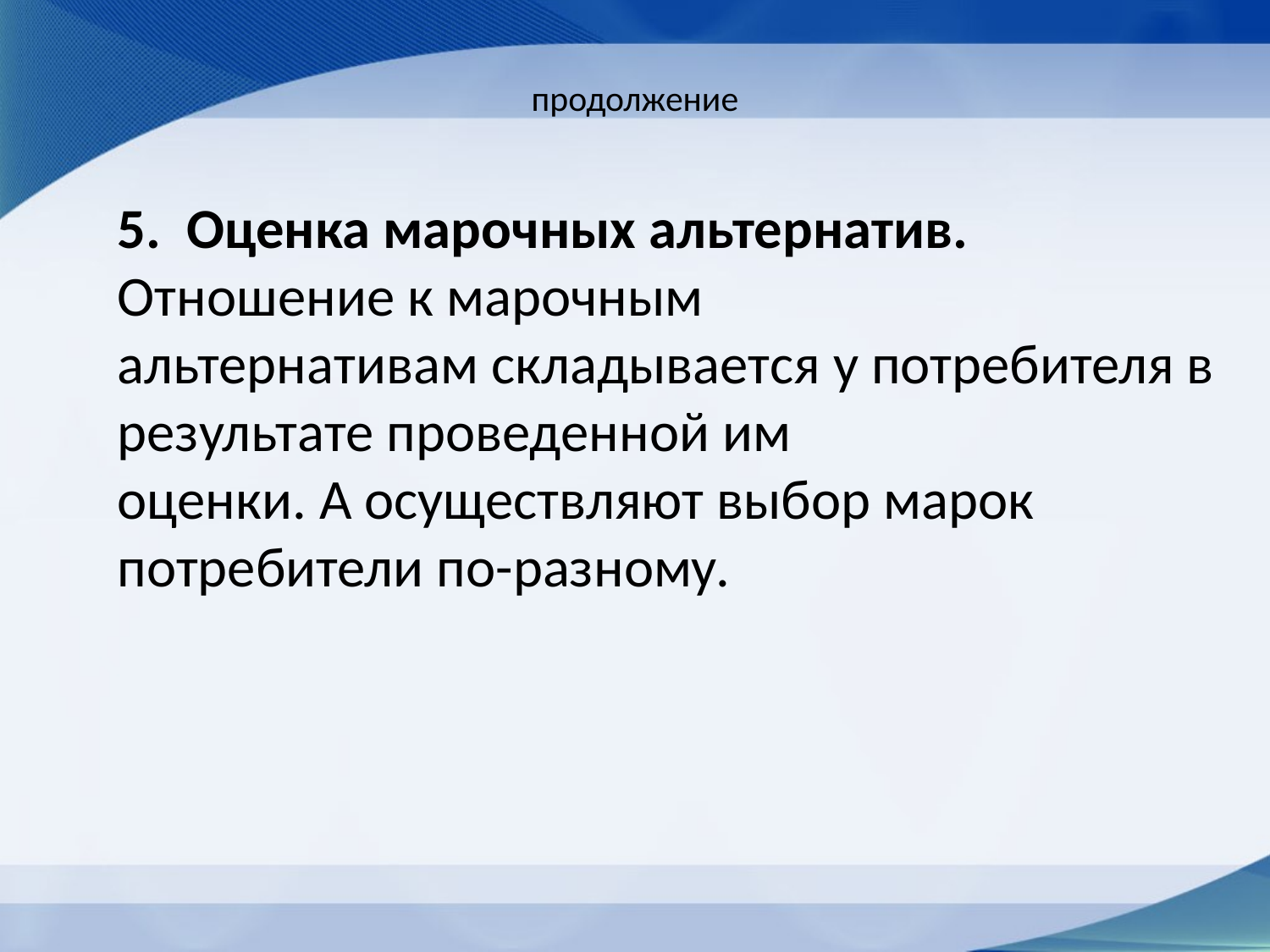

# продолжение
5.  Оценка марочных альтернатив. Отношение к марочным
альтернативам складывается у потребителя в результате проведенной им
оценки. А осуществляют выбор марок потребители по-разному.